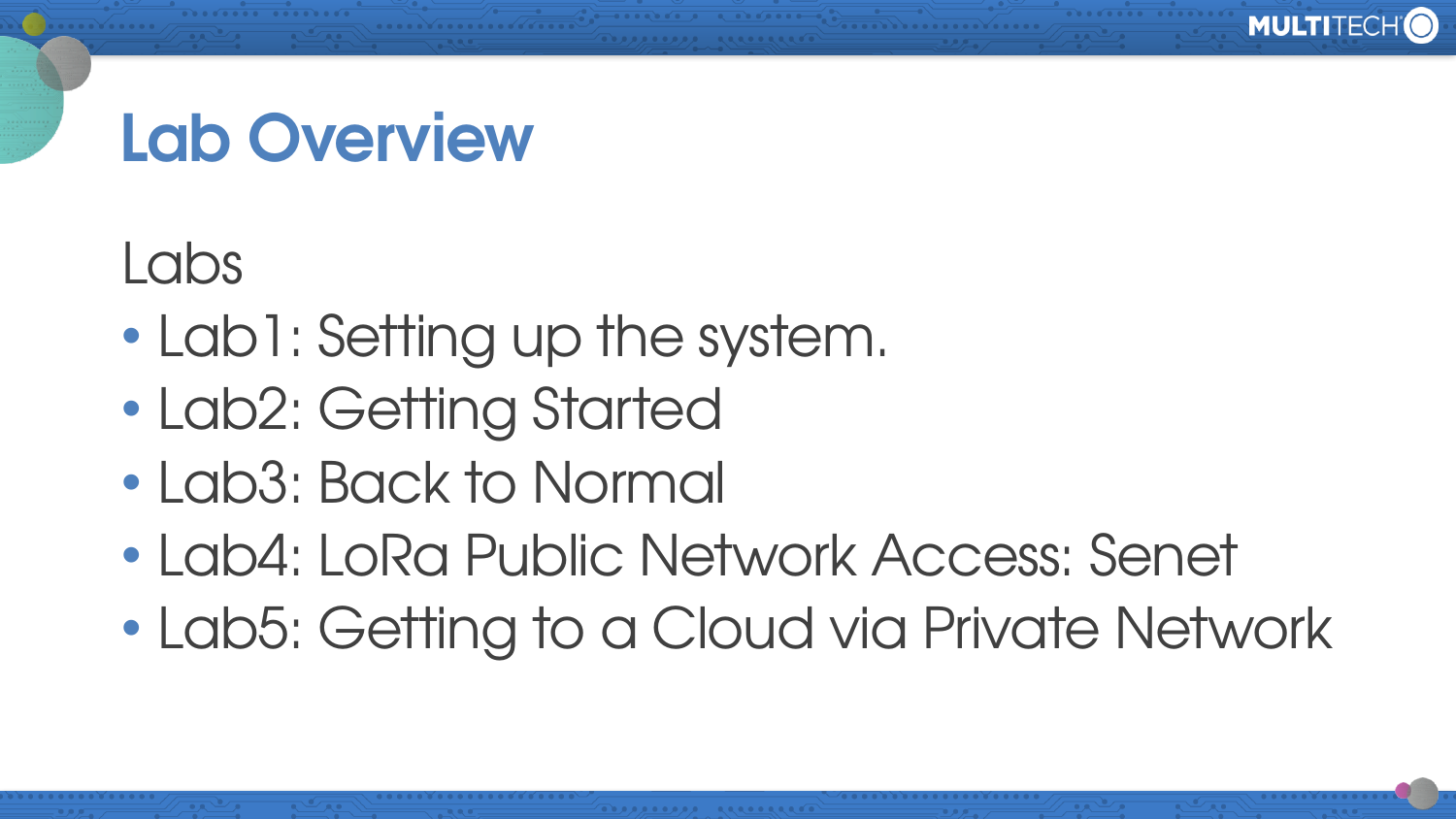

# Lab Overview
Labs
Lab1: Setting up the system.
Lab2: Getting Started
Lab3: Back to Normal
Lab4: LoRa Public Network Access: Senet
Lab5: Getting to a Cloud via Private Network